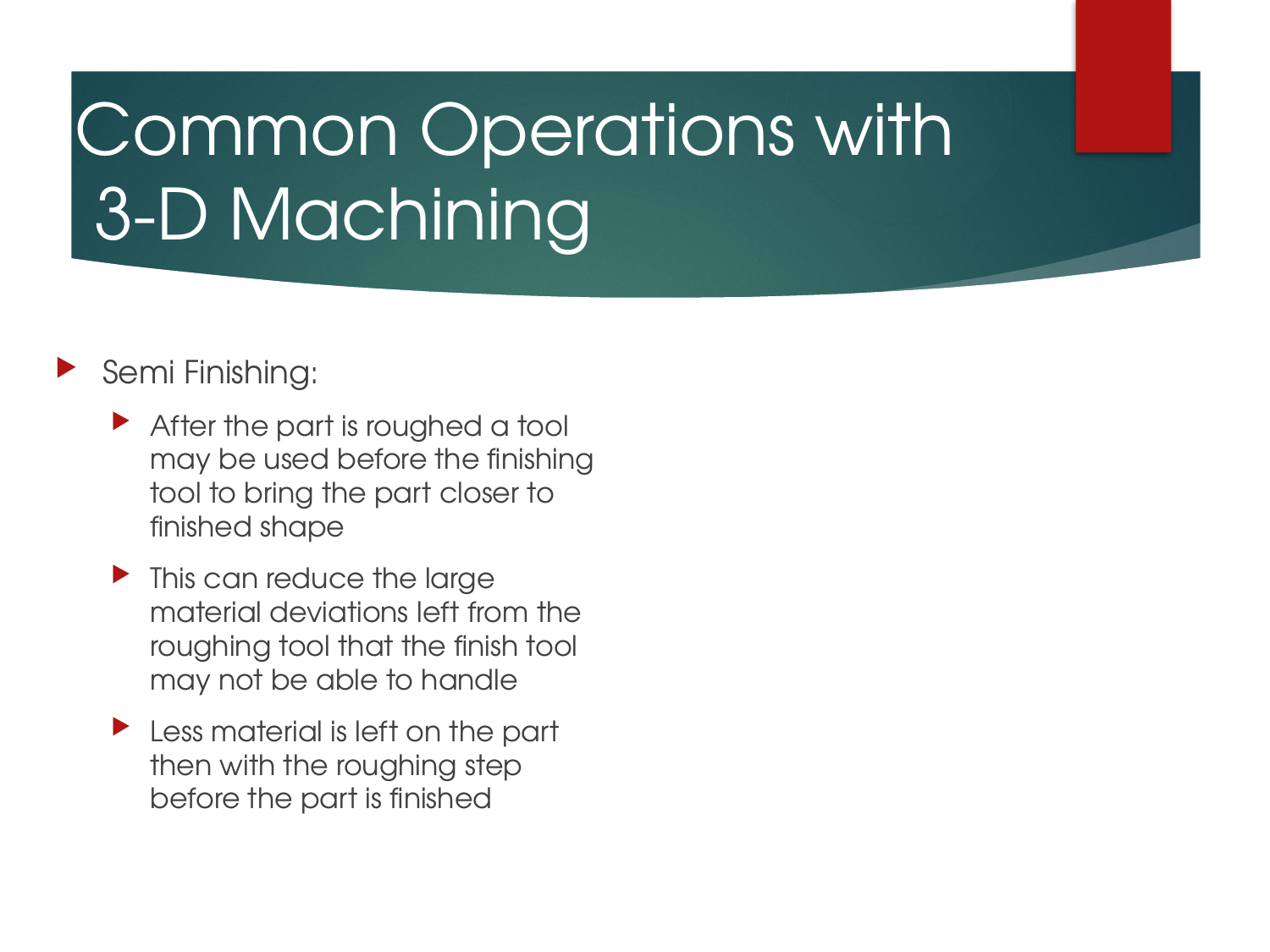

# Common Operations with 3-D Machining
Semi Finishing:
After the part is roughed a tool may be used before the finishing tool to bring the part closer to finished shape
This can reduce the large material deviations left from the roughing tool that the finish tool may not be able to handle
Less material is left on the part then with the roughing step before the part is finished